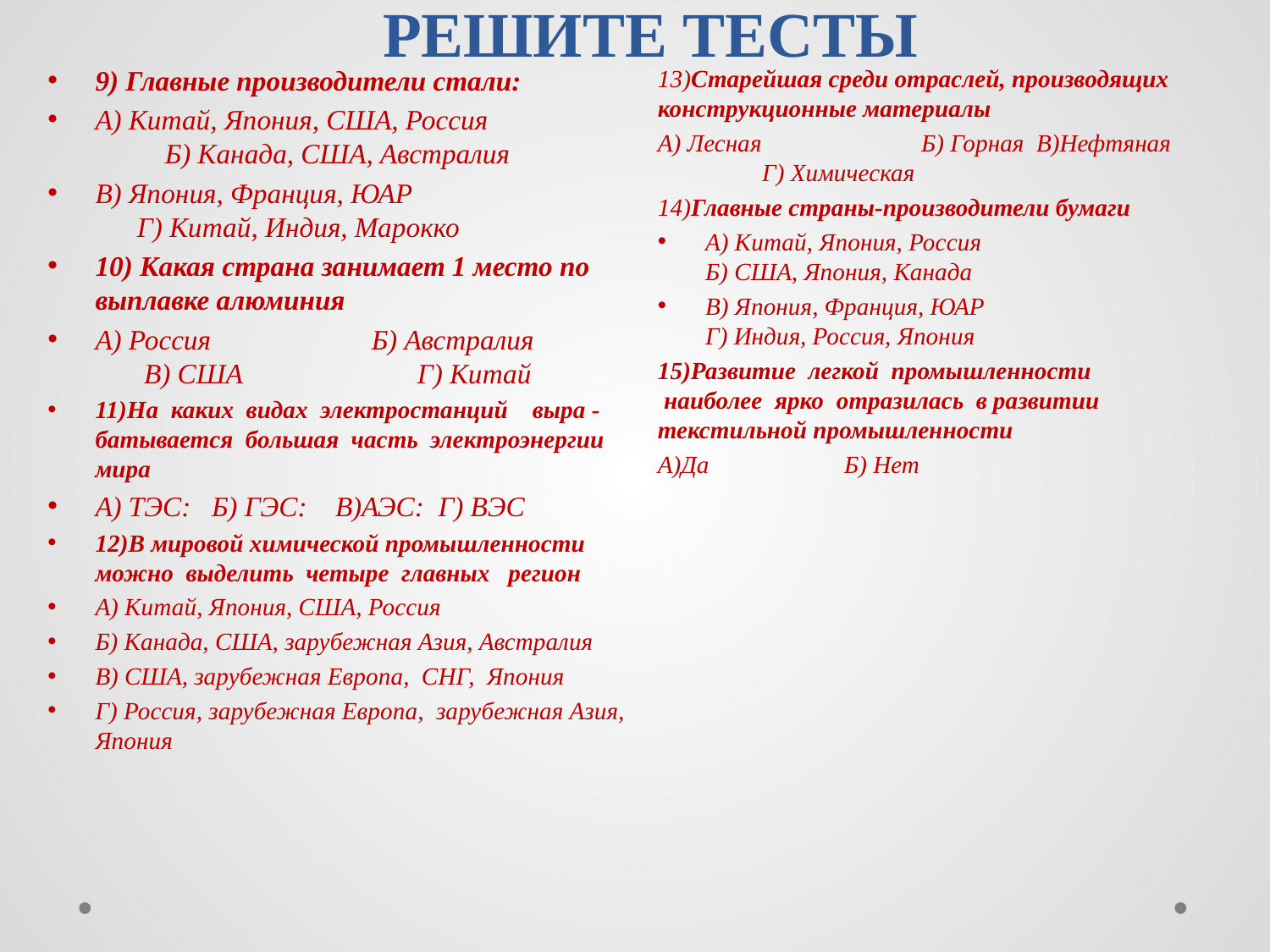

# РЕШИТЕ ТЕСТЫ
9) Главные производители стали:
А) Китай, Япония, США, Россия                               Б) Канада, США, Австралия
В) Япония, Франция, ЮАР                                      Г) Китай, Индия, Марокко
10) Какая страна занимает 1 место по выплавке алюминия
А) Россия                       Б) Австралия                     В) США                         Г) Китай
11)На  каких  видах  электростанций    выра -батывается  большая  часть  электроэнергии мира
А) ТЭС:   Б) ГЭС:    В)АЭС:  Г) ВЭС
12)В мировой химической промышленности   можно  выделить  четыре  главных   регион
А) Китай, Япония, США, Россия
Б) Канада, США, зарубежная Азия, Австралия
В) США, зарубежная Европа,  СНГ,  Япония
Г) Россия, зарубежная Европа,  зарубежная Азия, Япония
13)Старейшая среди отраслей, производящих конструкционные материалы
А) Лесная                          Б) Горная  В)Нефтяная                     Г) Химическая
14)Главные страны-производители бумаги
А) Китай, Япония, Россия                                 Б) США, Япония, Канада
В) Япония, Франция, ЮАР                               Г) Индия, Россия, Япония
15)Развитие  легкой  промышленности  наиболее  ярко  отразилась  в развитии текстильной промышленности
А)Да                      Б) Нет